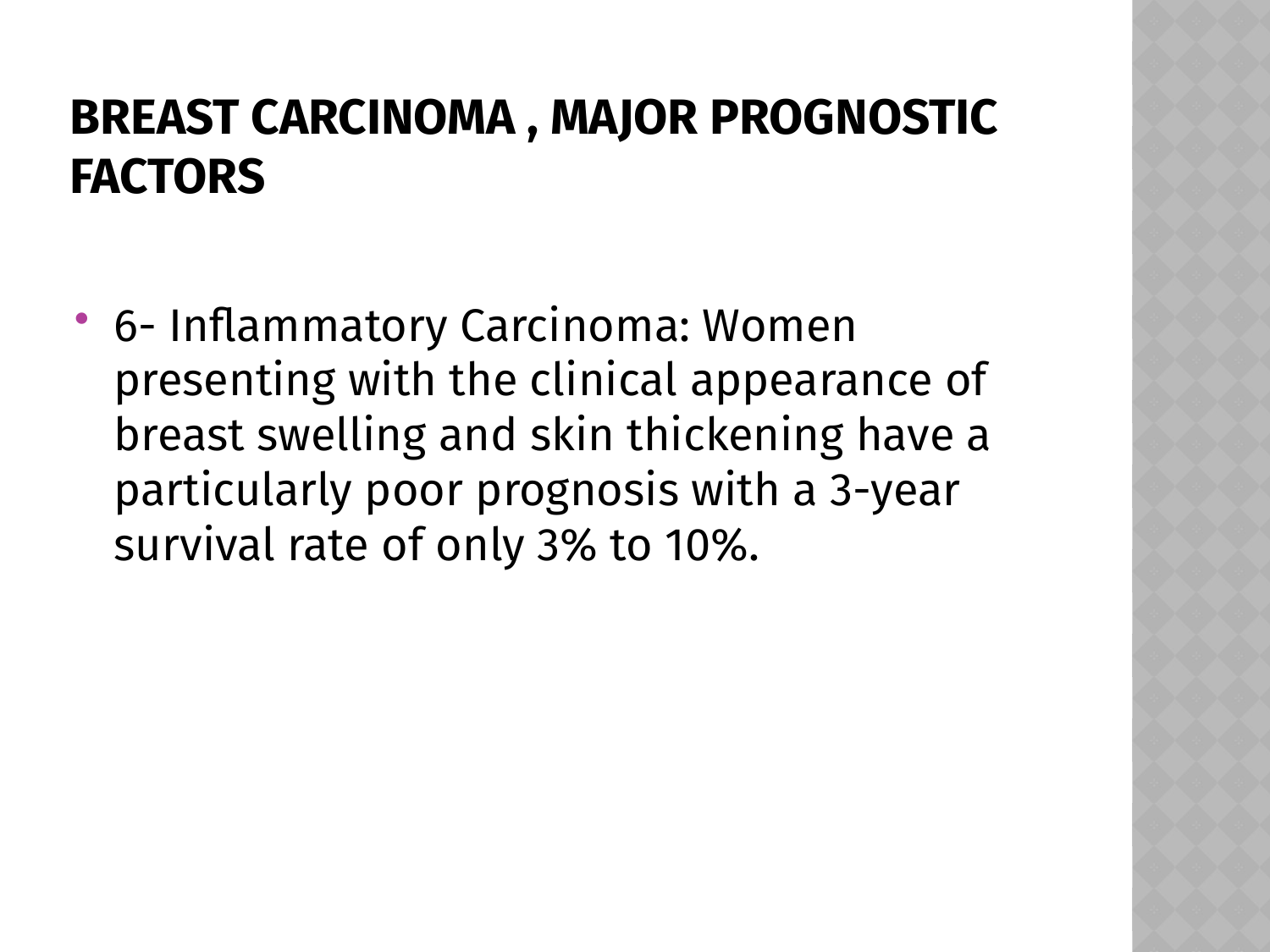

# Breast Carcinoma , Major Prognostic Factors

6- Inflammatory Carcinoma: Women presenting with the clinical appearance of breast swelling and skin thickening have a particularly poor prognosis with a 3-year survival rate of only 3% to 10%.